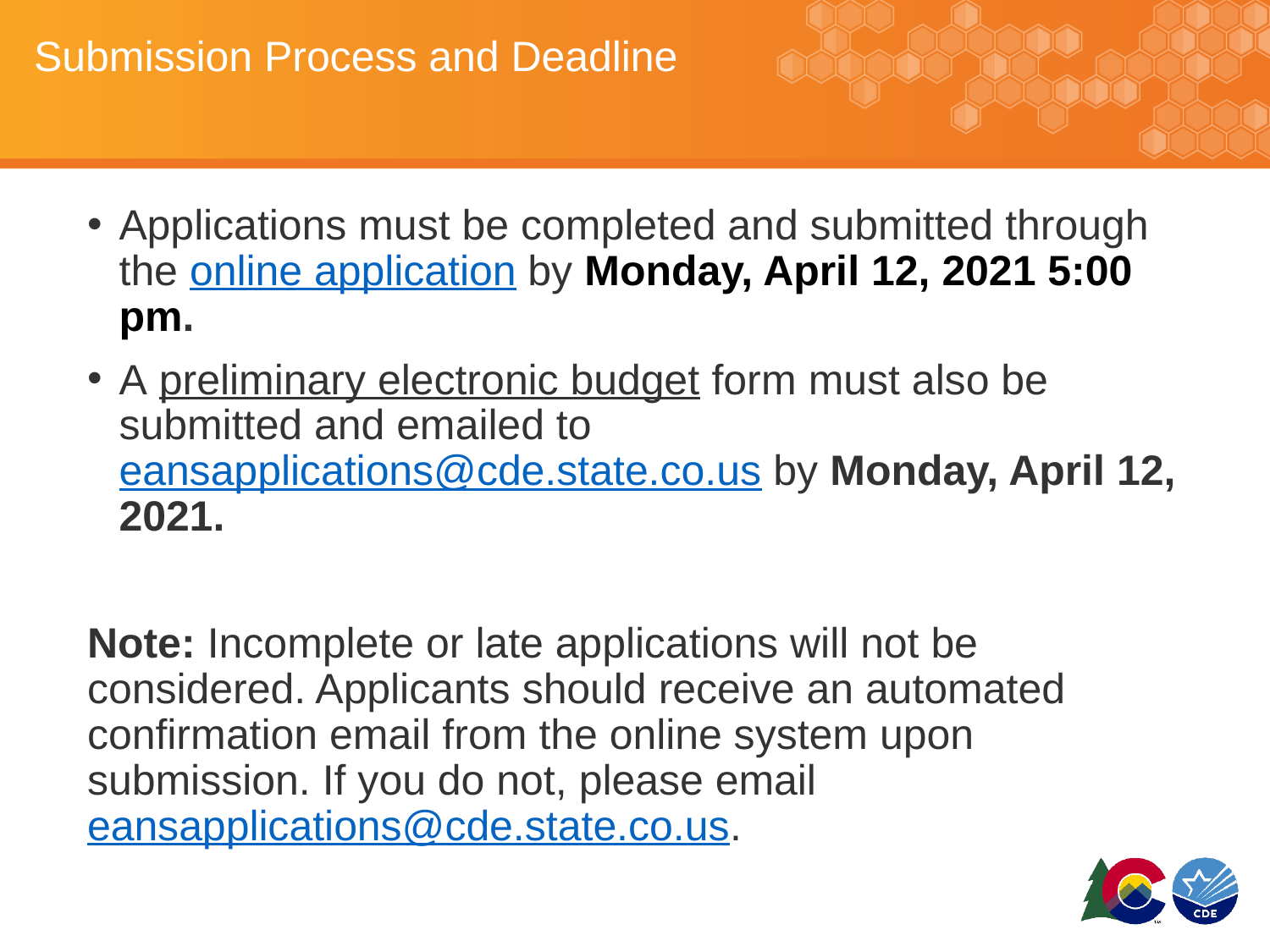

# Submission Process and Deadline
Applications must be completed and submitted through the online application by Monday, April 12, 2021 5:00 pm.
A preliminary electronic budget form must also be submitted and emailed to eansapplications@cde.state.co.us by Monday, April 12, 2021.

Note: Incomplete or late applications will not be considered. Applicants should receive an automated confirmation email from the online system upon submission. If you do not, please email eansapplications@cde.state.co.us.